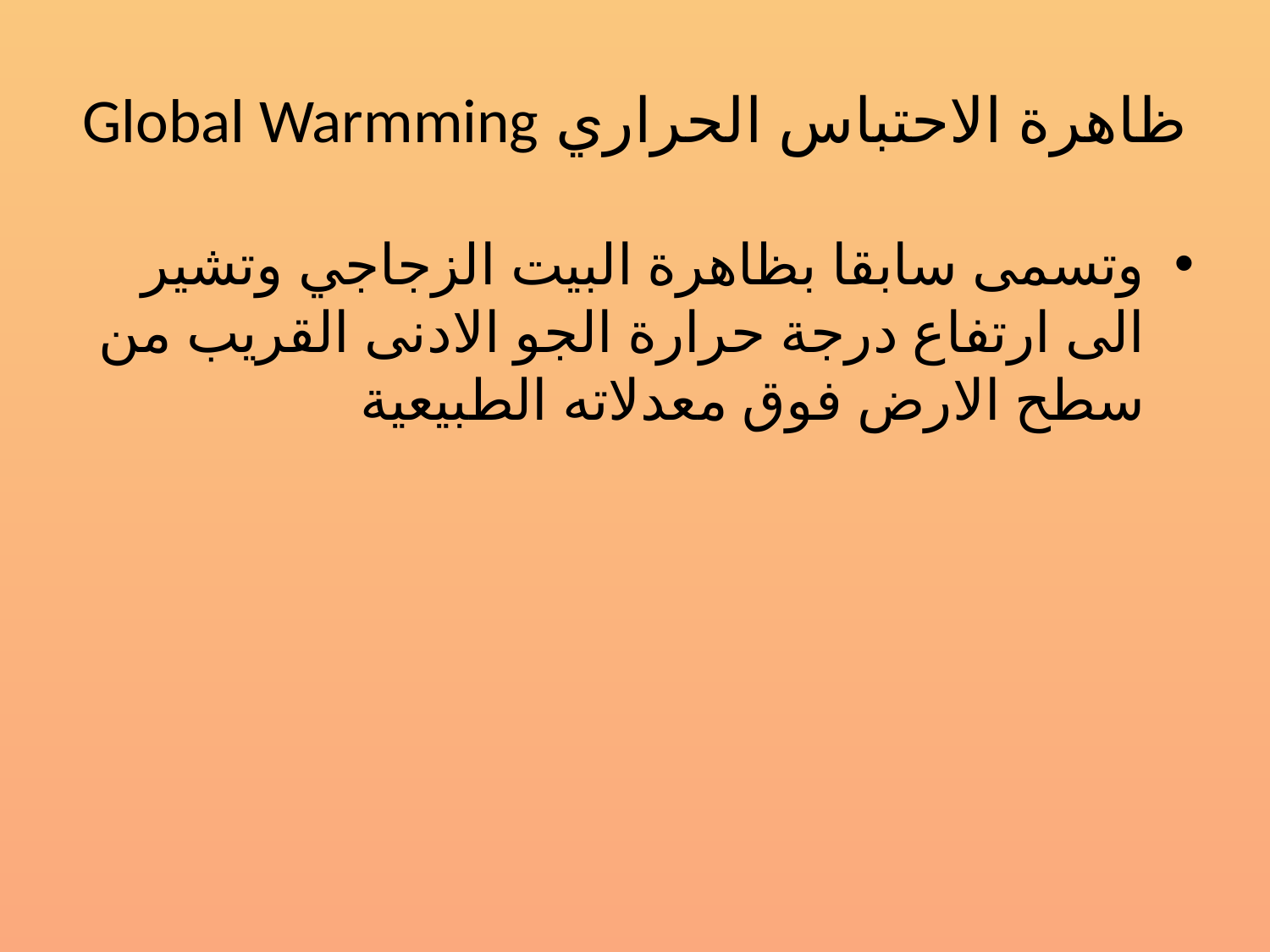

# ظاهرة الاحتباس الحراري Global Warmming
وتسمى سابقا بظاهرة البيت الزجاجي وتشير الى ارتفاع درجة حرارة الجو الادنى القريب من سطح الارض فوق معدلاته الطبيعية